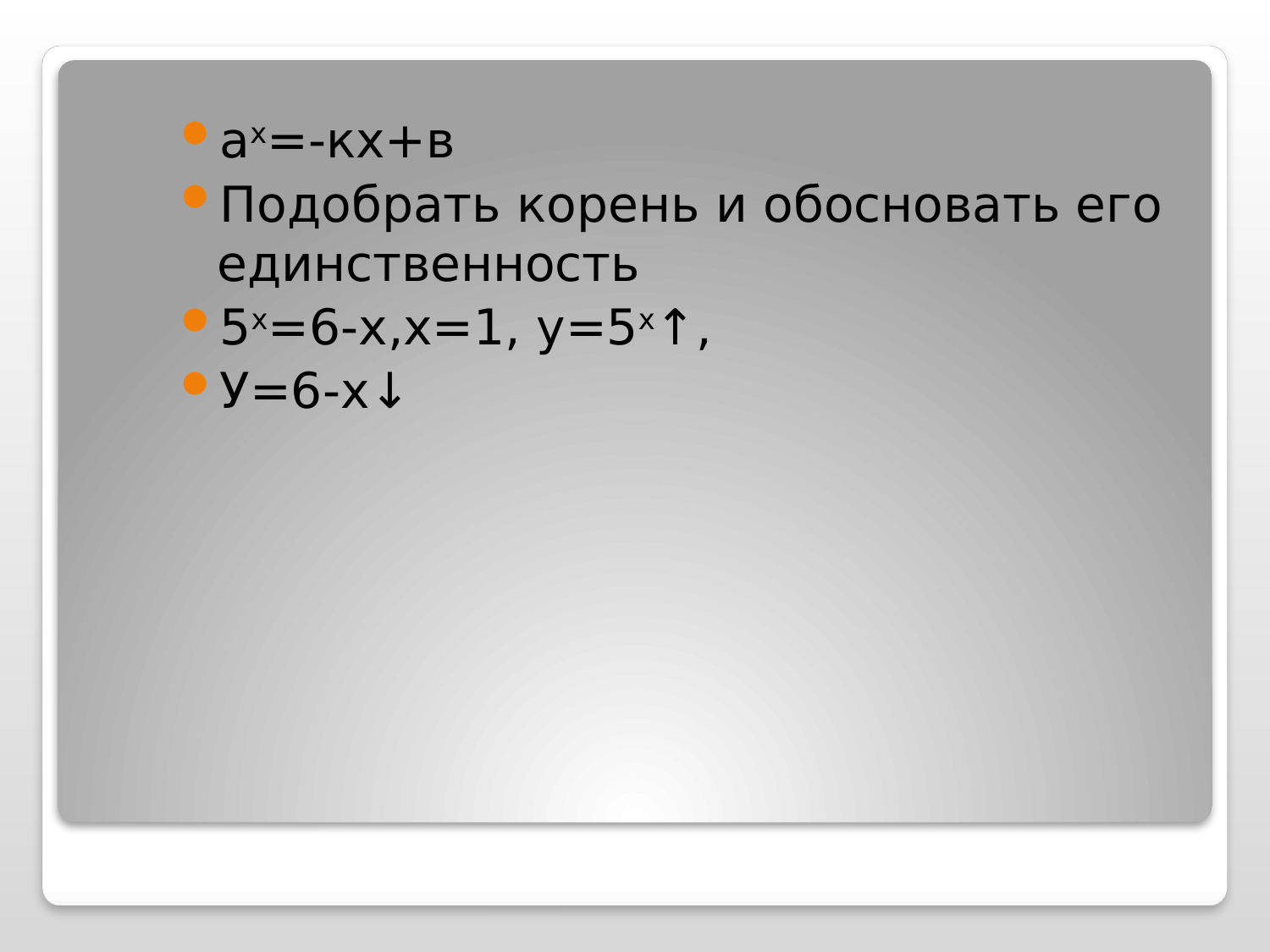

ах=-кх+в
Подобрать корень и обосновать его единственность
5х=6-х,х=1, у=5х↑,
У=6-х↓
#